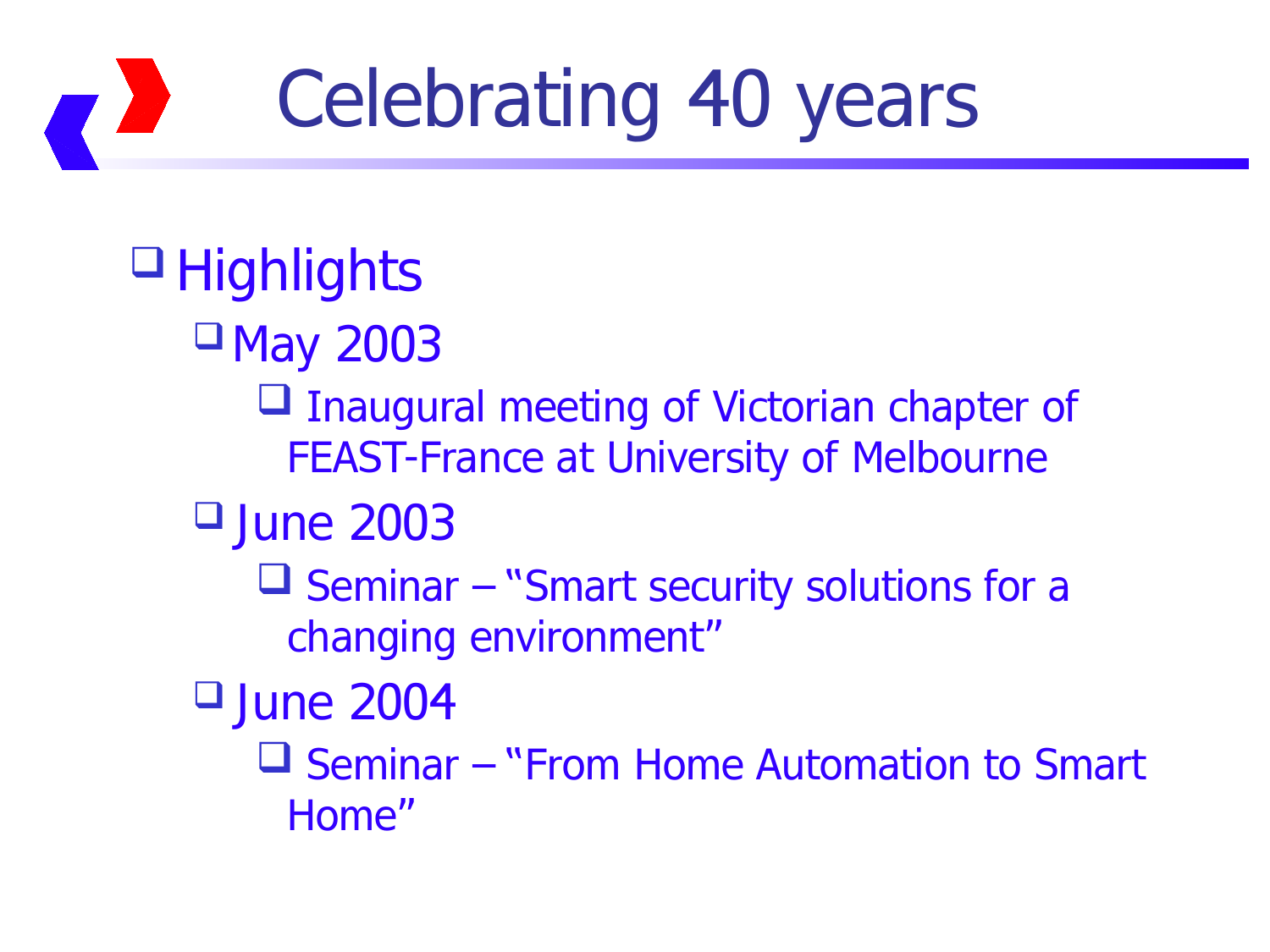

Celebrating 40 years
Highlights
May 2003
 Inaugural meeting of Victorian chapter of FEAST-France at University of Melbourne
June 2003
 Seminar – “Smart security solutions for a changing environment”
June 2004
 Seminar – “From Home Automation to Smart Home”